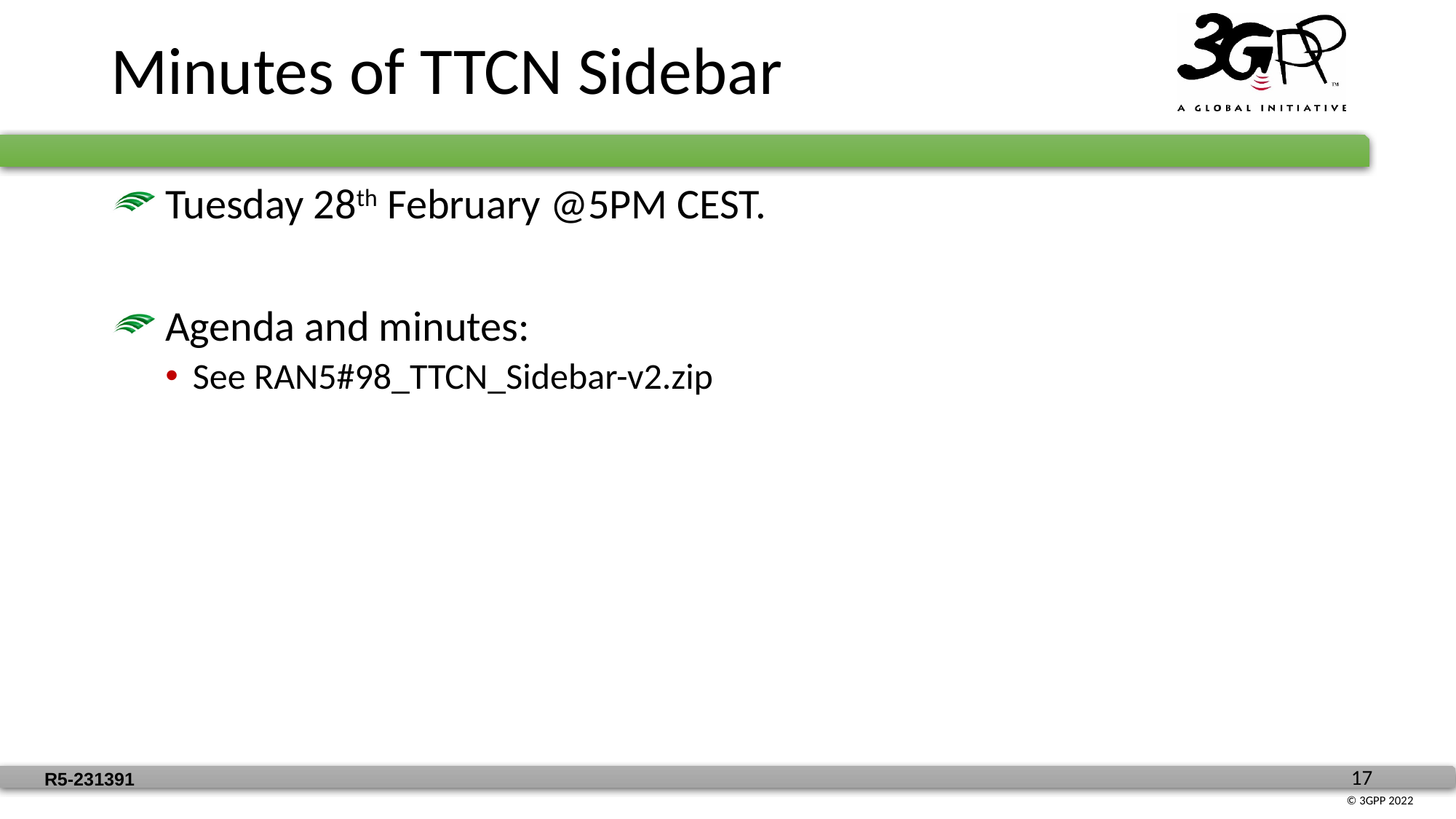

# Minutes of TTCN Sidebar
 Tuesday 28th February @5PM CEST.

 Agenda and minutes:
See RAN5#98_TTCN_Sidebar-v2.zip